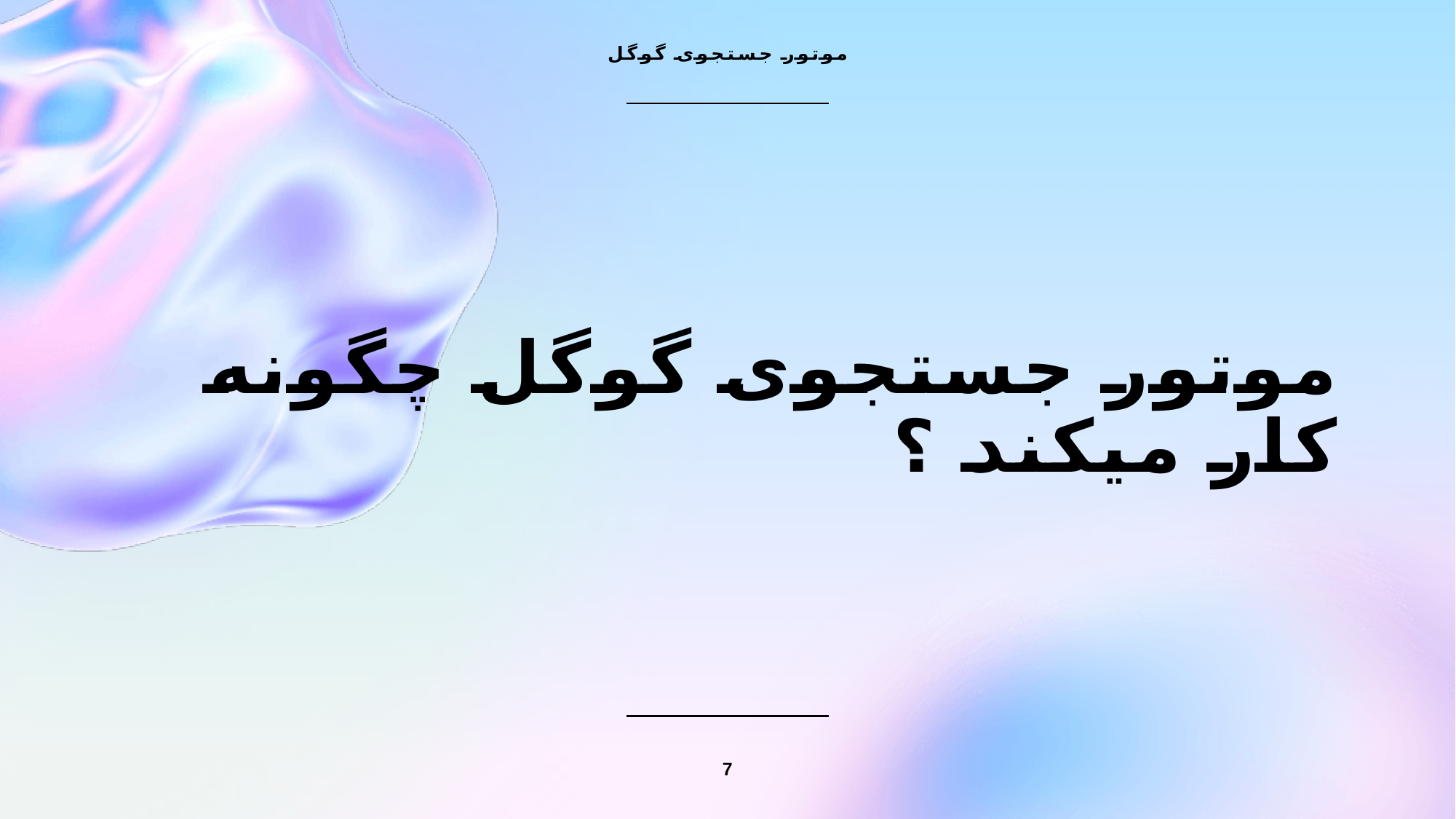

موتور جستجوی گوگل
# موتور جستجوی گوگل چگونه کار میکند ؟
7